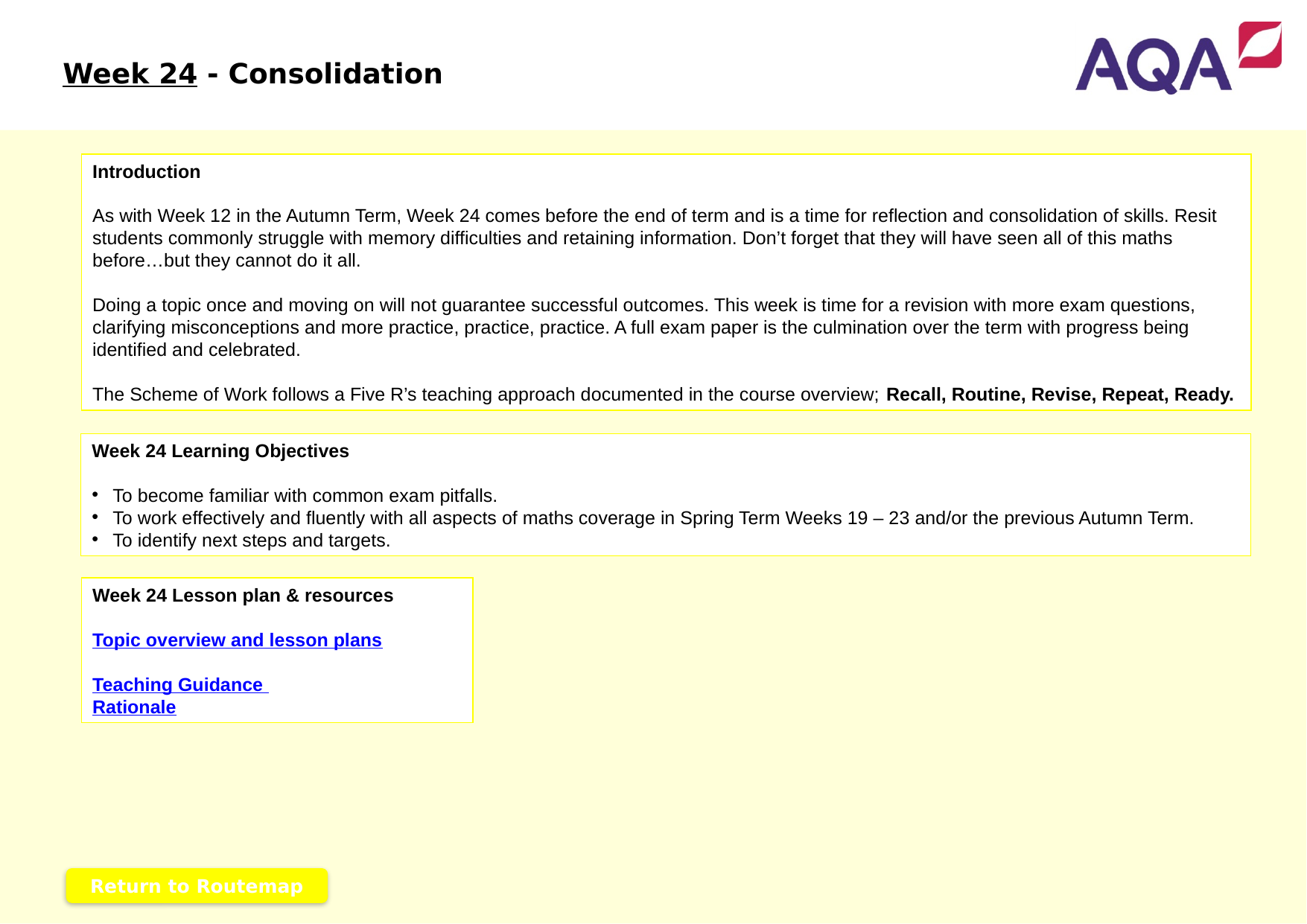

Week 24 - Consolidation

Introduction

As with Week 12 in the Autumn Term, Week 24 comes before the end of term and is a time for reflection and consolidation of skills. Resit students commonly struggle with memory difficulties and retaining information. Don’t forget that they will have seen all of this maths before…but they cannot do it all.

Doing a topic once and moving on will not guarantee successful outcomes. This week is time for a revision with more exam questions, clarifying misconceptions and more practice, practice, practice. A full exam paper is the culmination over the term with progress being identified and celebrated.

The Scheme of Work follows a Five R’s teaching approach documented in the course overview; Recall, Routine, Revise, Repeat, Ready.
Week 24 Learning Objectives

To become familiar with common exam pitfalls.
To work effectively and fluently with all aspects of maths coverage in Spring Term Weeks 19 – 23 and/or the previous Autumn Term.
To identify next steps and targets.
Week 24 Lesson plan & resources

Topic overview and lesson plans

Teaching Guidance
Rationale